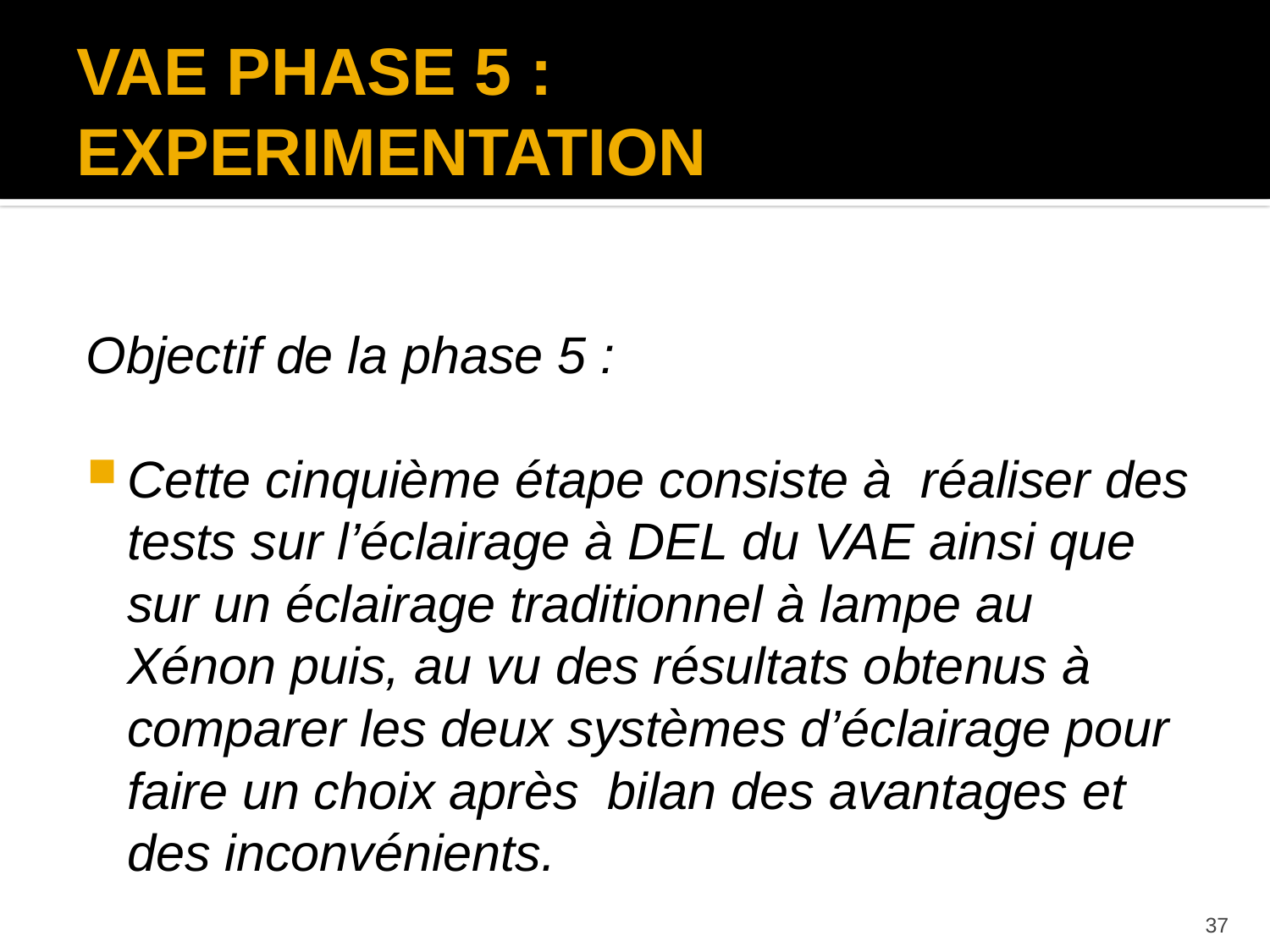

# VAE PHASE 5 : EXPERIMENTATION

Objectif de la phase 5 :

Cette cinquième étape consiste à  réaliser des tests sur l’éclairage à DEL du VAE ainsi que sur un éclairage traditionnel à lampe au Xénon puis, au vu des résultats obtenus à  comparer les deux systèmes d’éclairage pour faire un choix après  bilan des avantages et des inconvénients.
37